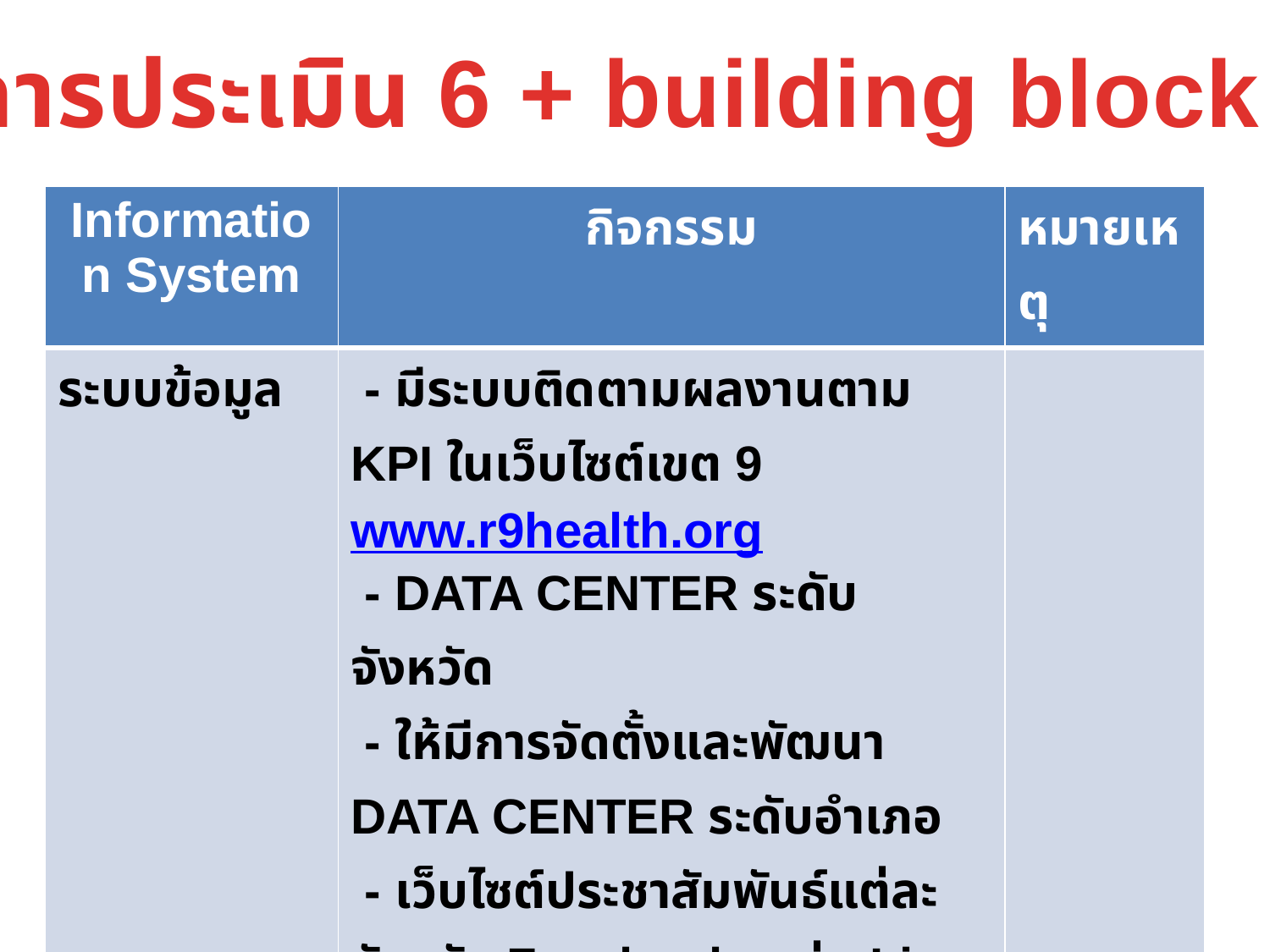

การประเมิน 6 + building block
| Information System | กิจกรรม | หมายเหตุ |
| --- | --- | --- |
| ระบบข้อมูล | - มีระบบติดตามผลงานตาม KPI ในเว็บไซต์เขต 9 www.r9health.org - DATA CENTER ระดับจังหวัด - ให้มีการจัดตั้งและพัฒนา DATA CENTER ระดับอำเภอ - เว็บไซต์ประชาสัมพันธ์แต่ละจังหวัด Facebook กลุ่ม Line เขต จังหวัด อำเภอ - กลุ่ม line : DHS\_DHML\_SP เขต/จังหวัด กก. IT ระดับเขต/จังหวัด กก. HR ระดับเขต/จังหวัด |  |